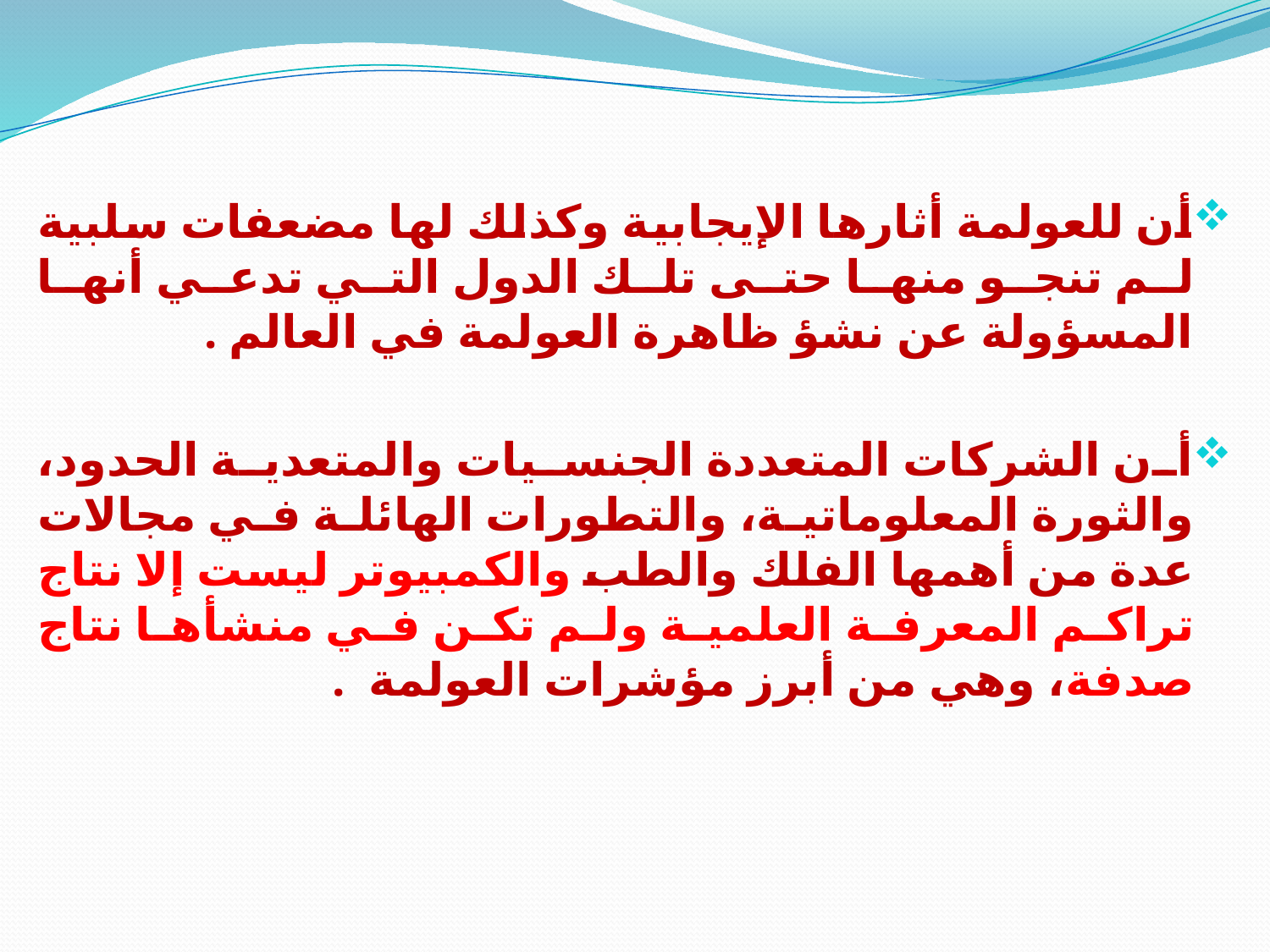

أن للعولمة أثارها الإيجابية وكذلك لها مضعفات سلبية لم تنجو منها حتى تلك الدول التي تدعي أنها المسؤولة عن نشؤ ظاهرة العولمة في العالم .

أن الشركات المتعددة الجنسيات والمتعدية الحدود، والثورة المعلوماتية، والتطورات الهائلة في مجالات عدة من أهمها الفلك والطب والكمبيوتر ليست إلا نتاج تراكم المعرفة العلمية ولم تكن في منشأها نتاج صدفة، وهي من أبرز مؤشرات العولمة  .